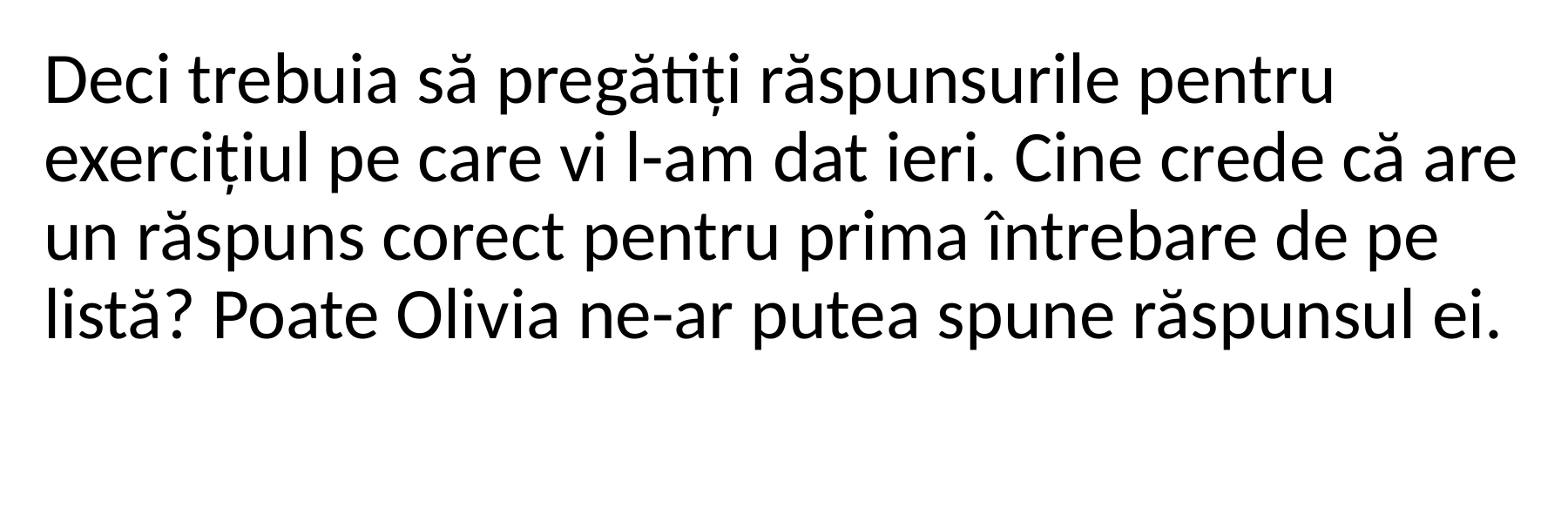

Deci trebuia să pregătiți răspunsurile pentru exercițiul pe care vi l-am dat ieri. Cine crede că are un răspuns corect pentru prima întrebare de pe listă? Poate Olivia ne-ar putea spune răspunsul ei.